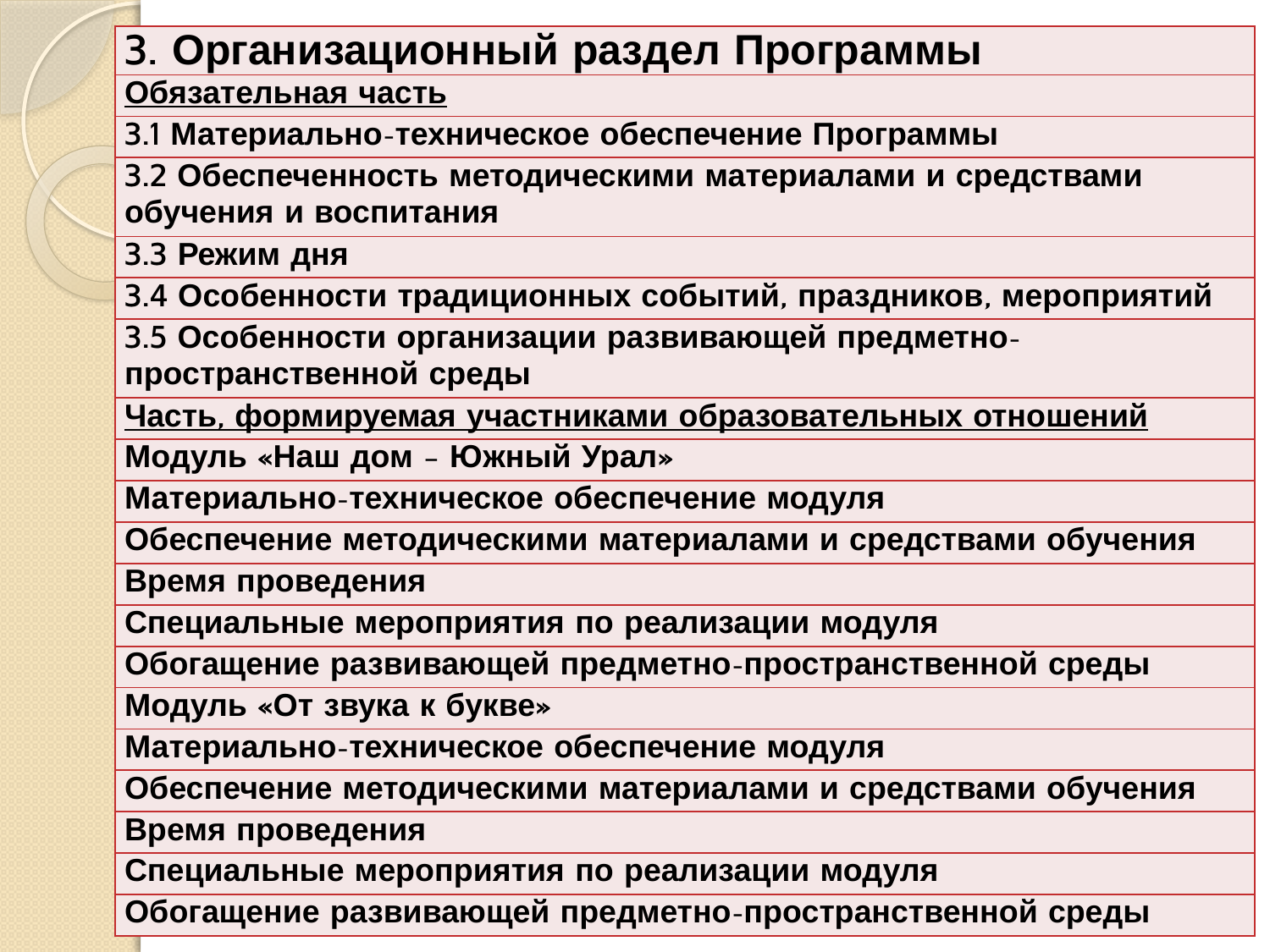

| 3. Организационный раздел Программы |
| --- |
| Обязательная часть |
| 3.1 Материально-техническое обеспечение Программы |
| 3.2 Обеспеченность методическими материалами и средствами обучения и воспитания |
| 3.3 Режим дня |
| 3.4 Особенности традиционных событий, праздников, мероприятий |
| 3.5 Особенности организации развивающей предметно-пространственной среды |
| Часть, формируемая участниками образовательных отношений |
| Модуль «Наш дом – Южный Урал» |
| Материально-техническое обеспечение модуля |
| Обеспечение методическими материалами и средствами обучения |
| Время проведения |
| Специальные мероприятия по реализации модуля |
| Обогащение развивающей предметно-пространственной среды |
| Модуль «От звука к букве» |
| Материально-техническое обеспечение модуля |
| Обеспечение методическими материалами и средствами обучения |
| Время проведения |
| Специальные мероприятия по реализации модуля |
| Обогащение развивающей предметно-пространственной среды |
#